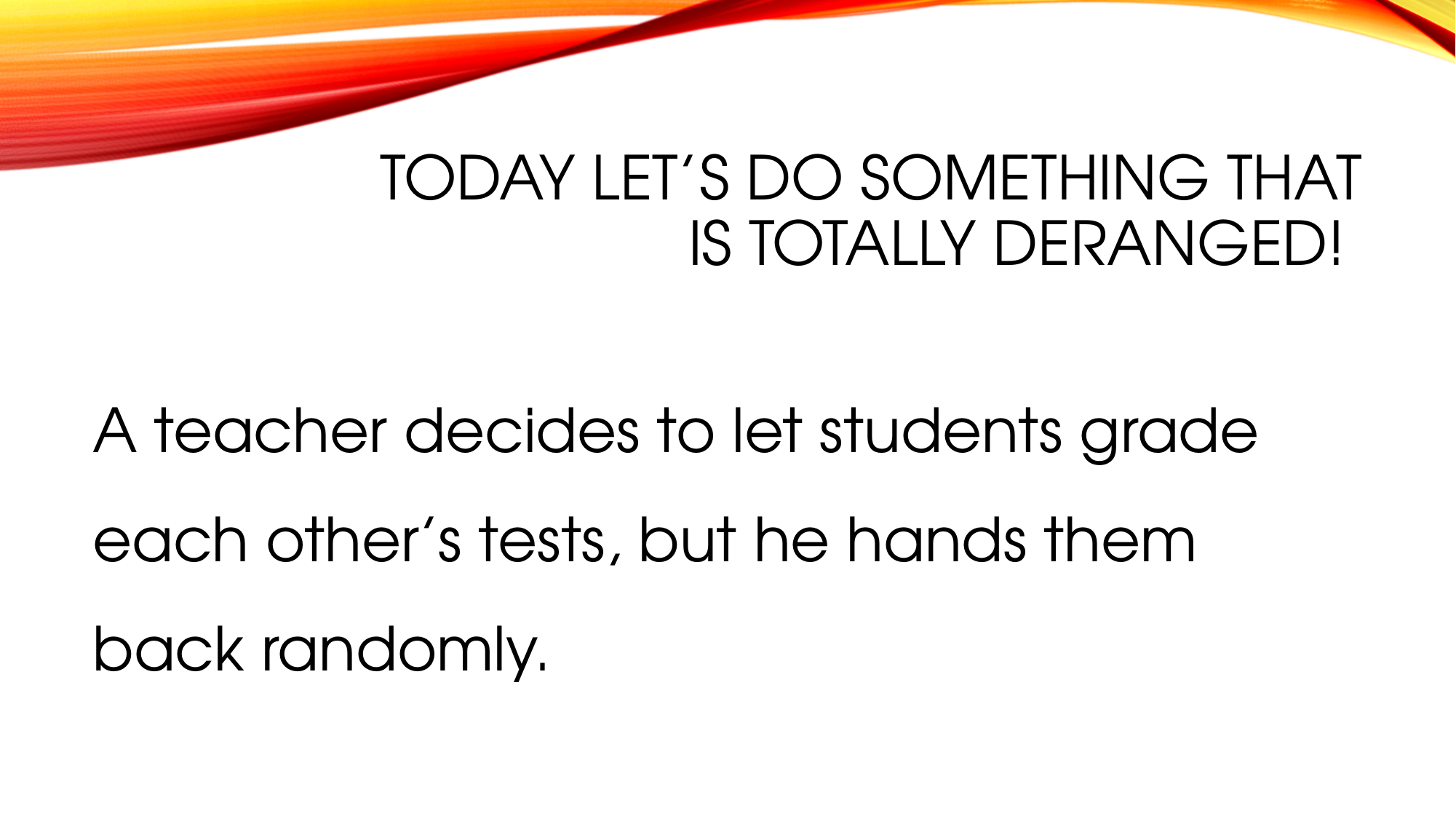

# Today let’s do something that is totally deranged!

A teacher decides to let students grade each other’s tests, but he hands them back randomly.